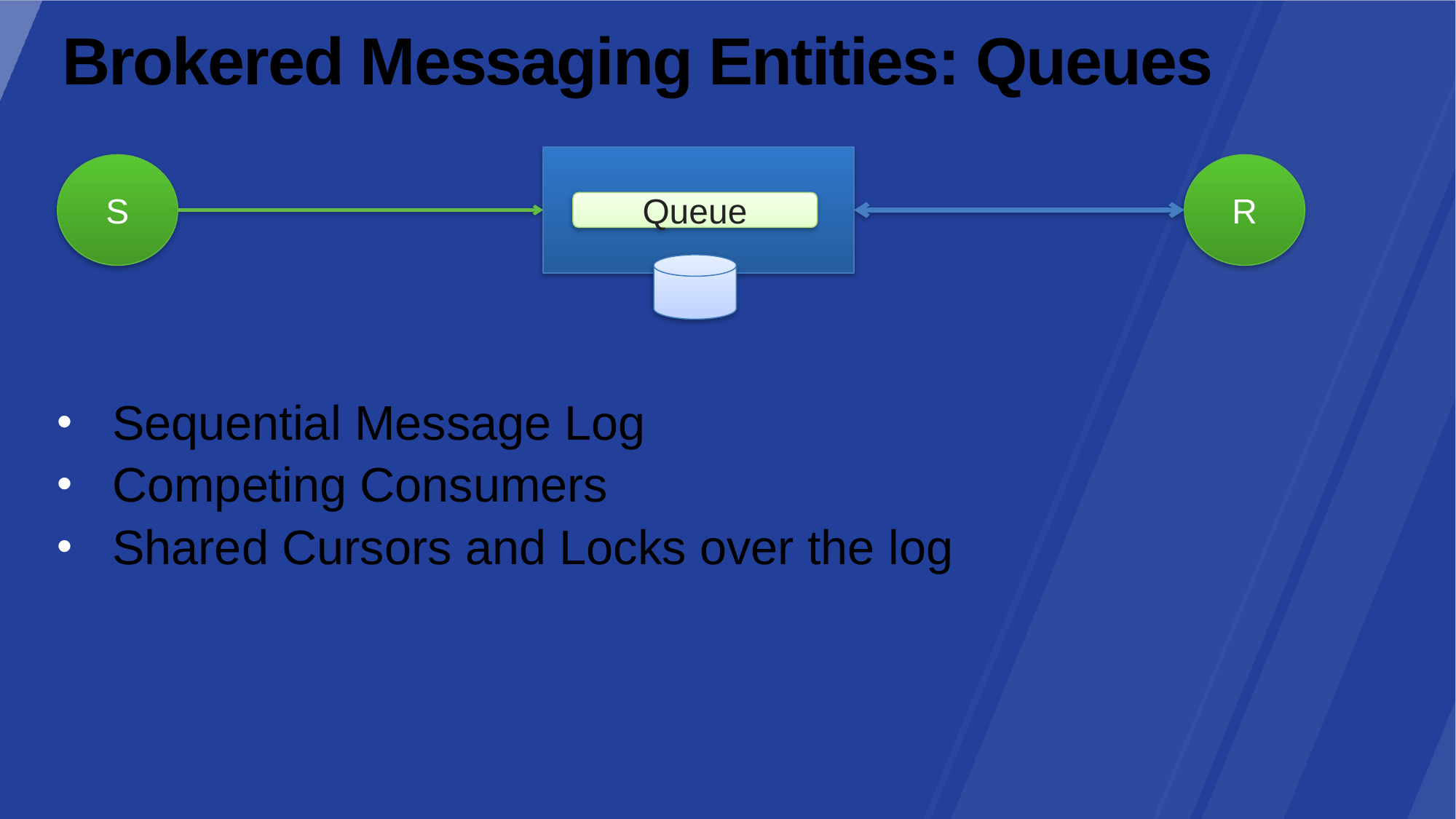

# Brokered Messaging Entities: Queues

S
R
Queue

Sequential Message Log
Competing Consumers
Shared Cursors and Locks over the log